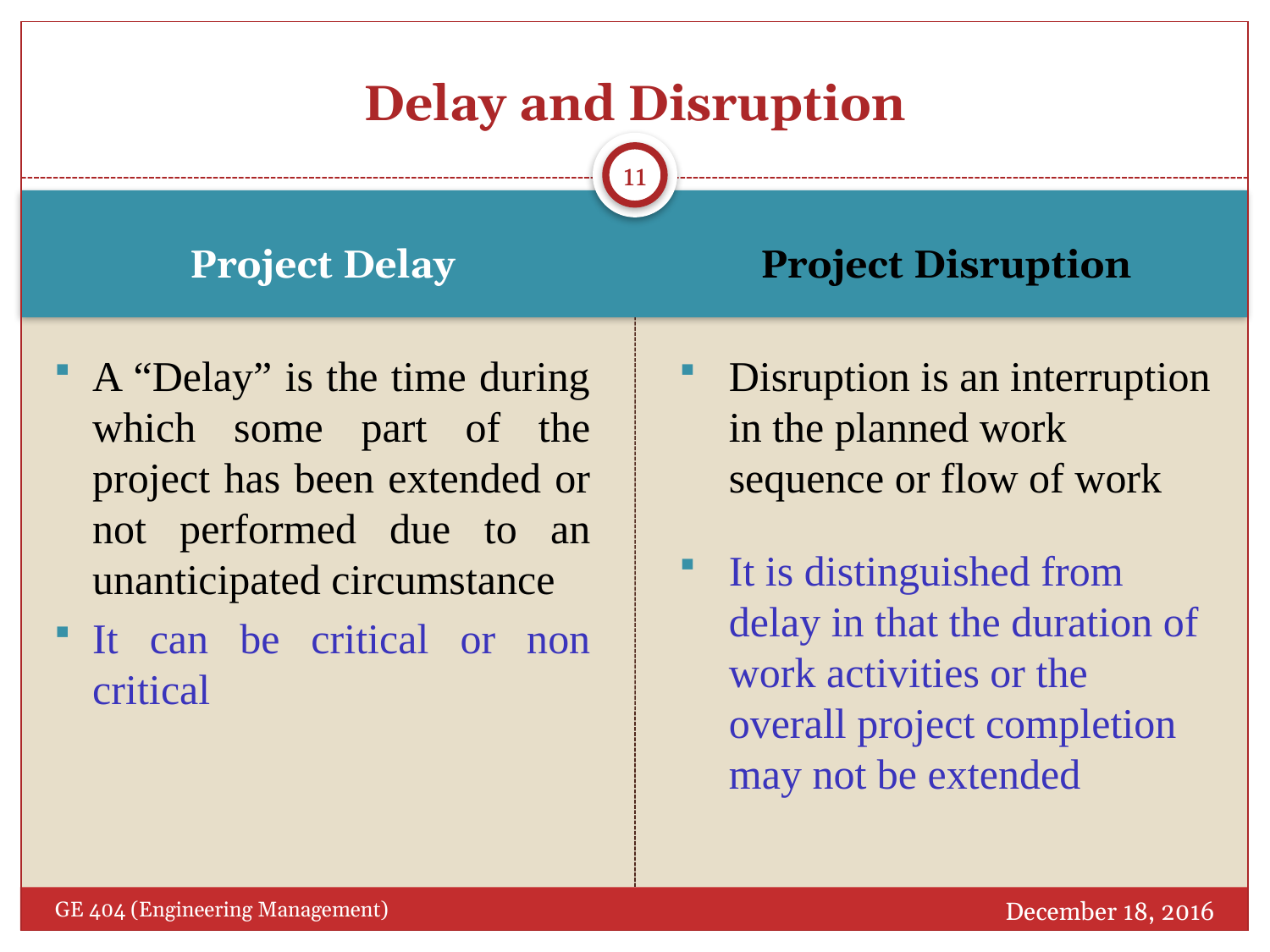

# Delay and Disruption
11
Project Delay
Project Disruption
A “Delay” is the time during which some part of the project has been extended or not performed due to an unanticipated circumstance
It can be critical or non critical

Disruption is an interruption in the planned work sequence or flow of work
It is distinguished from delay in that the duration of work activities or the overall project completion may not be extended
December 18, 2016
GE 404 (Engineering Management)